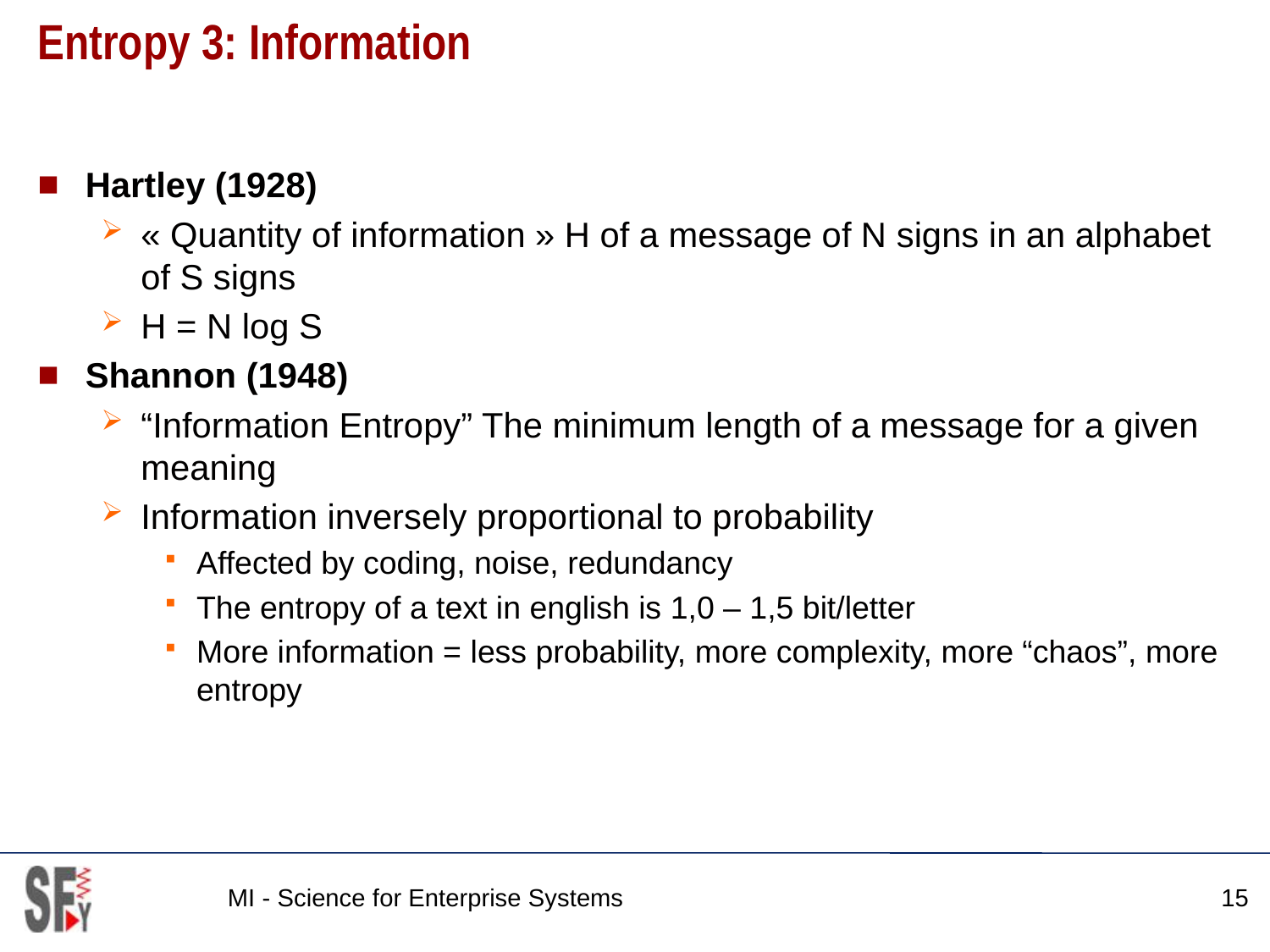

# Entropy 3: Information
Hartley (1928)
« Quantity of information » H of a message of N signs in an alphabet of S signs
H = N log S
Shannon (1948)
“Information Entropy” The minimum length of a message for a given meaning
Information inversely proportional to probability
Affected by coding, noise, redundancy
The entropy of a text in english is 1,0 – 1,5 bit/letter
More information = less probability, more complexity, more “chaos”, more entropy

MI - Science for Enterprise Systems
15